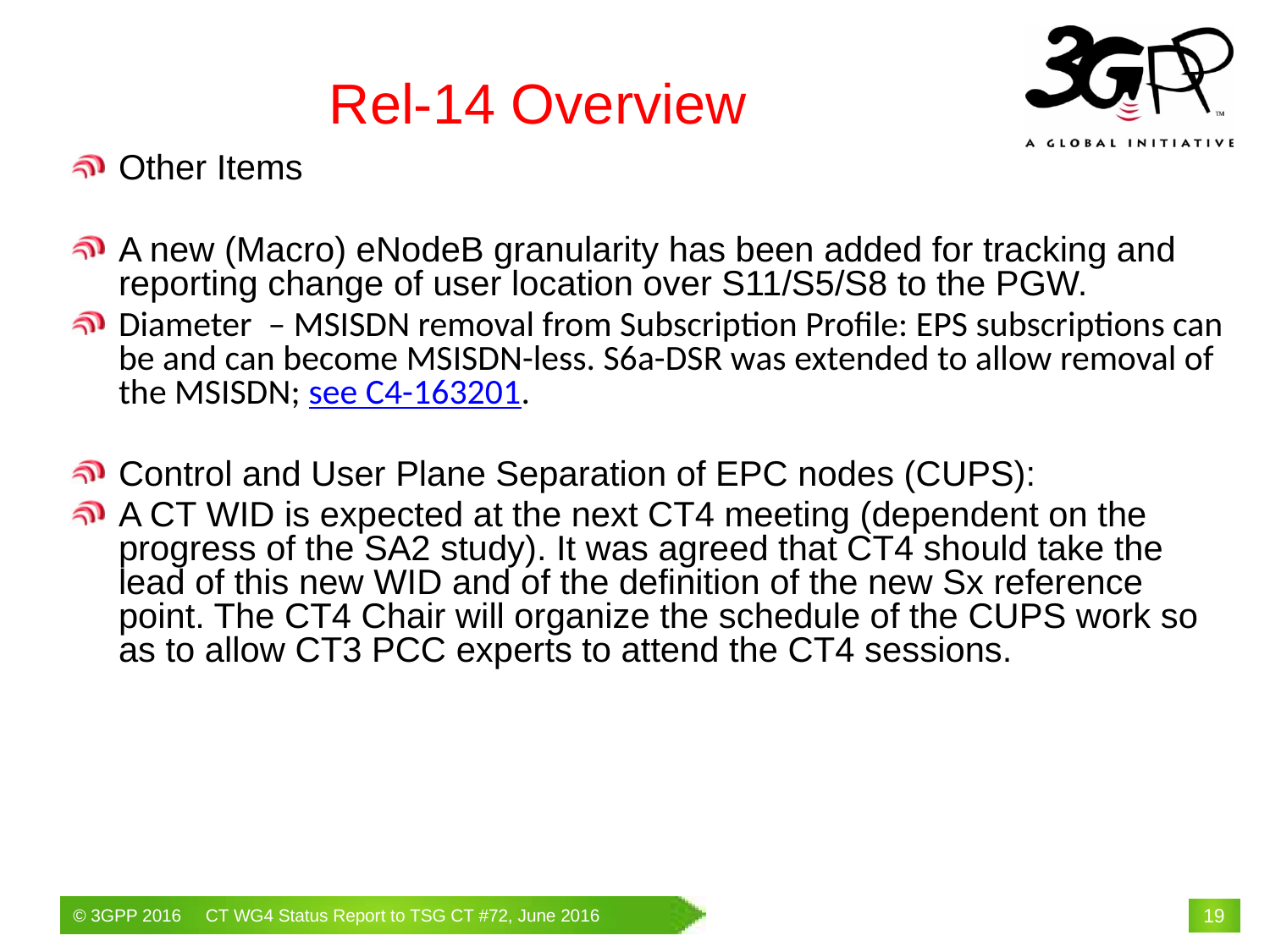

# Rel-14 Overview
Other Items

A new (Macro) eNodeB granularity has been added for tracking and reporting change of user location over S11/S5/S8 to the PGW.
Diameter  – MSISDN removal from Subscription Profile: EPS subscriptions can be and can become MSISDN-less. S6a-DSR was extended to allow removal of the MSISDN; see C4-163201.

Control and User Plane Separation of EPC nodes (CUPS):
A CT WID is expected at the next CT4 meeting (dependent on the progress of the SA2 study). It was agreed that CT4 should take the lead of this new WID and of the definition of the new Sx reference point. The CT4 Chair will organize the schedule of the CUPS work so as to allow CT3 PCC experts to attend the CT4 sessions.